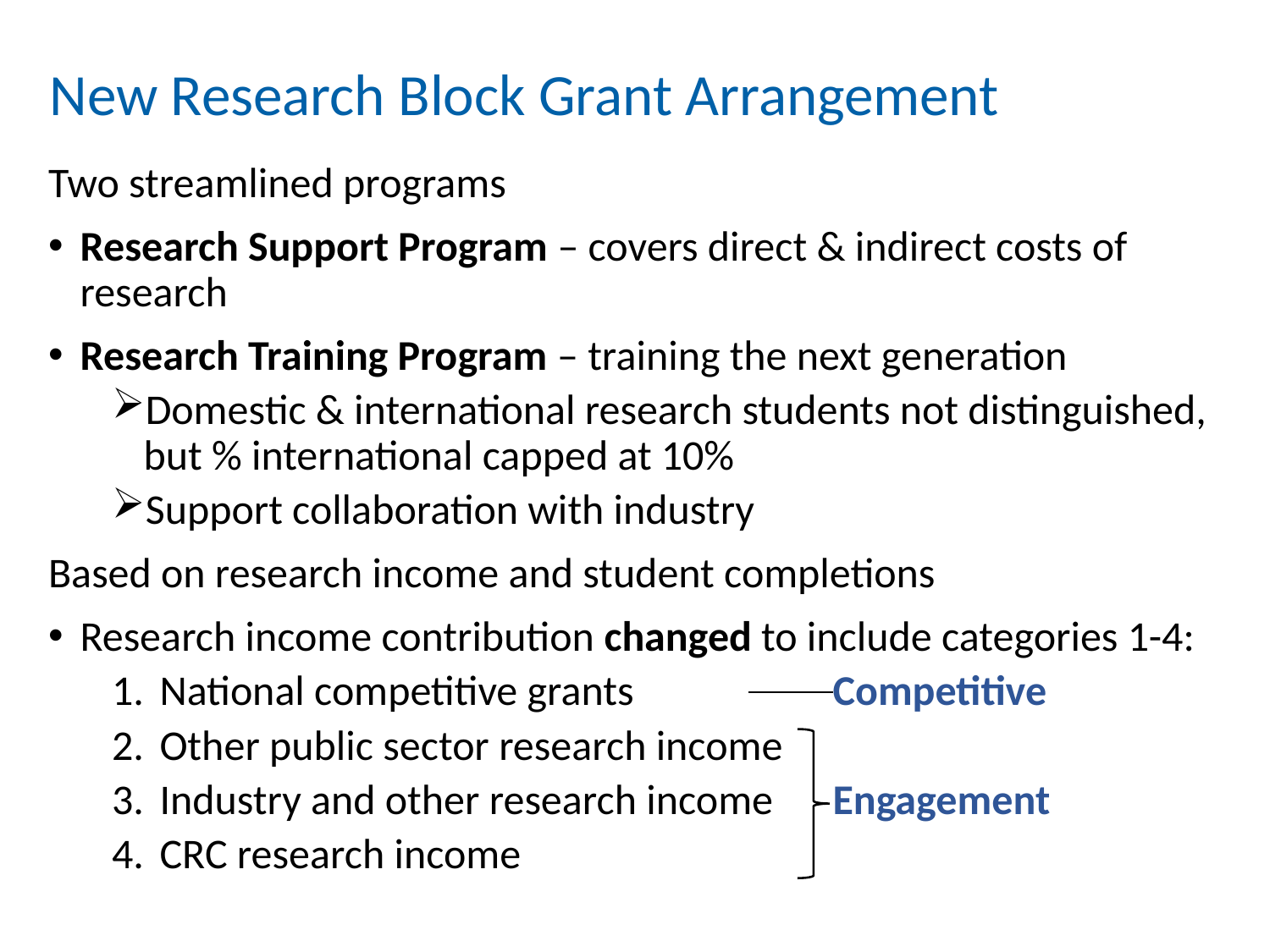

# New Research Block Grant Arrangement
Two streamlined programs
Research Support Program – covers direct & indirect costs of research
Research Training Program – training the next generation
Domestic & international research students not distinguished, but % international capped at 10%
Support collaboration with industry
Based on research income and student completions
Research income contribution changed to include categories 1-4:
National competitive grants		    Competitive
Other public sector research income
Industry and other research income	    Engagement
CRC research income